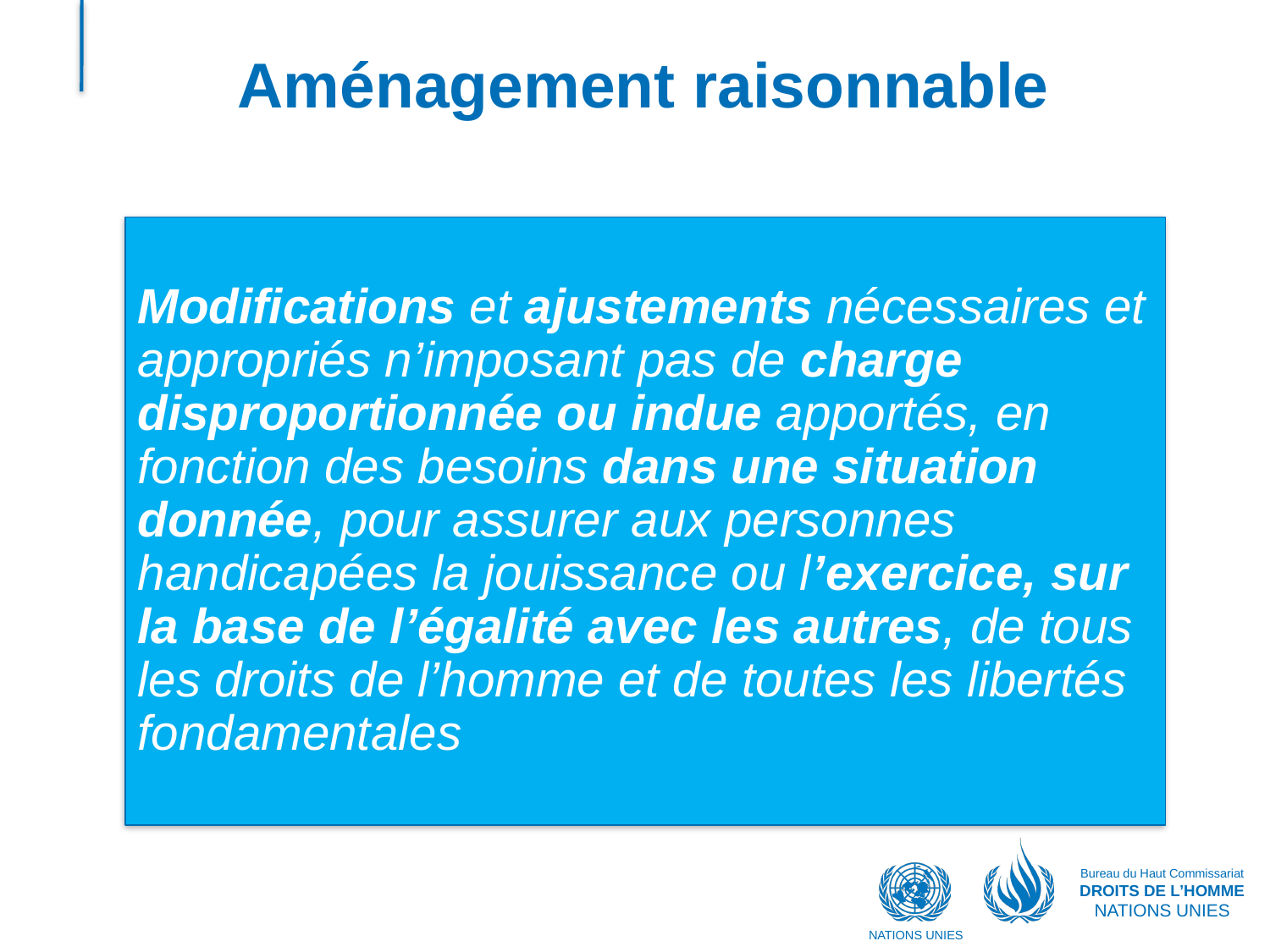

# Aménagement raisonnable
Modifications et ajustements nécessaires et appropriés n’imposant pas de charge disproportionnée ou indue apportés, en fonction des besoins dans une situation donnée, pour assurer aux personnes handicapées la jouissance ou l’exercice, sur la base de l’égalité avec les autres, de tous les droits de l’homme et de toutes les libertés fondamentales

Bureau du Haut Commissariat
DROITS DE L’HOMME
NATIONS UNIES
NATIONS UNIES